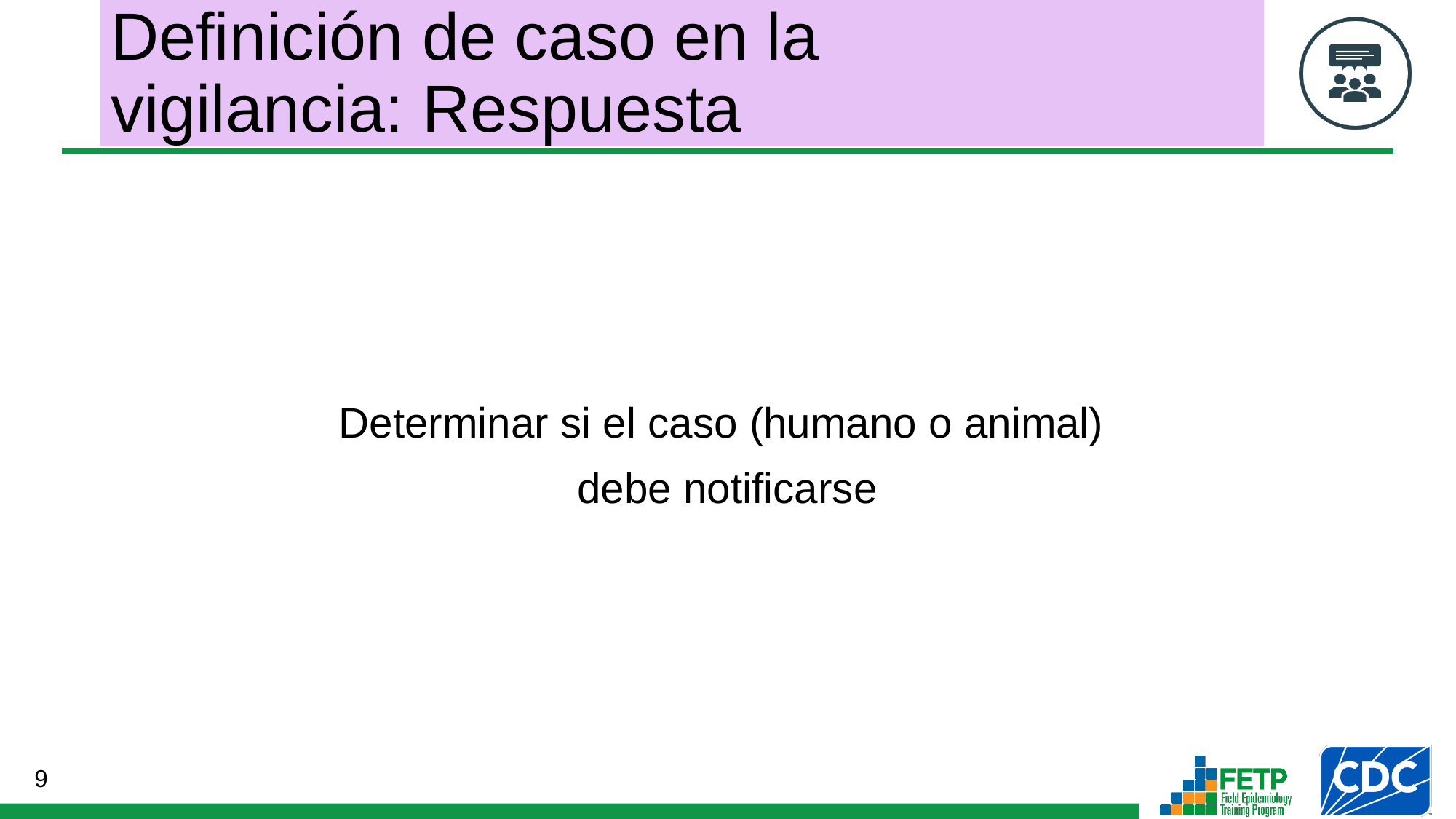

# Definición de caso en la vigilancia: Respuesta
Determinar si el caso (humano o animal)
debe notificarse